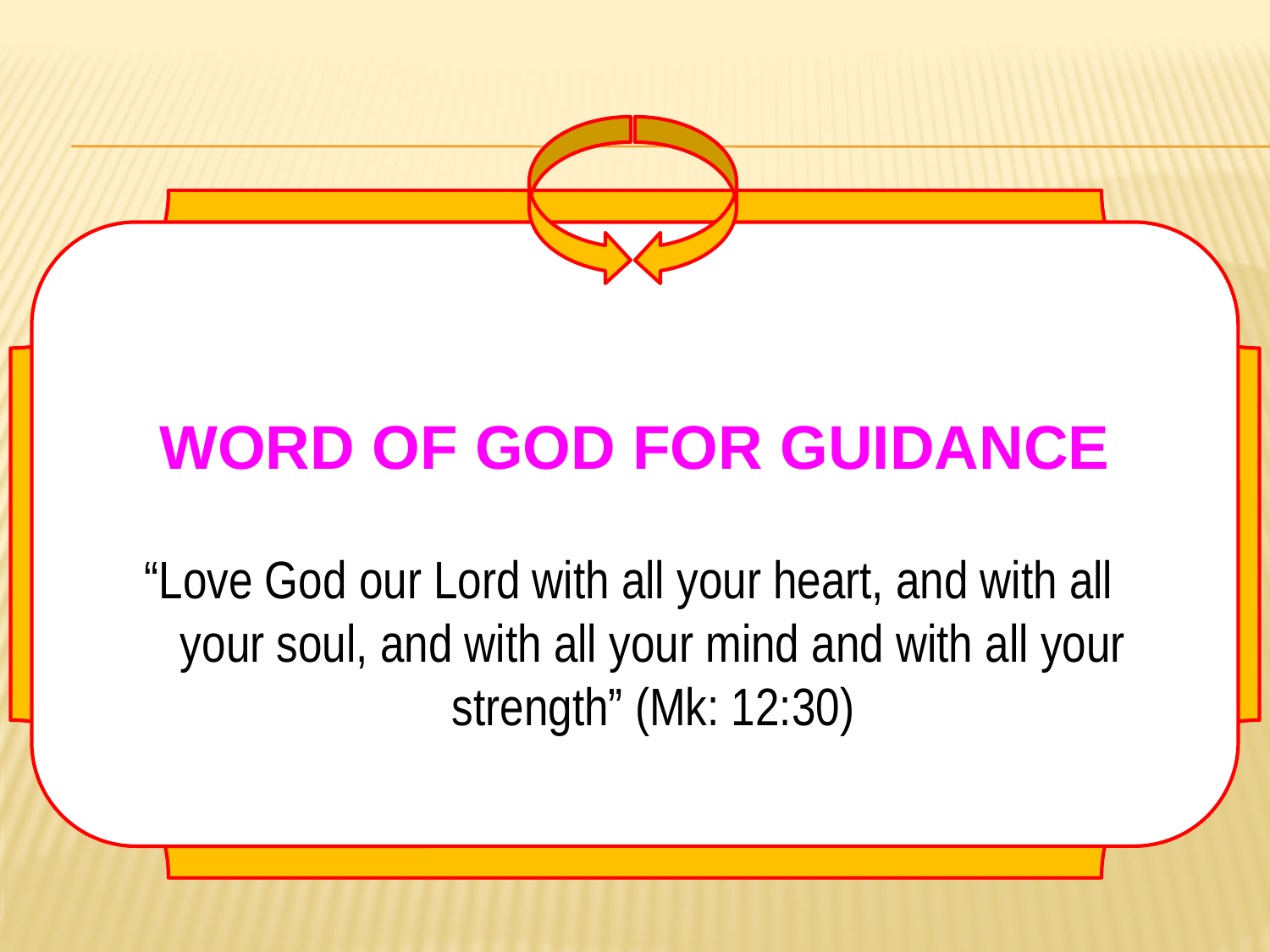

# WORD OF GOD FOR GUIDANCE
“Love God our Lord with all your heart, and with all your soul, and with all your mind and with all your strength” (Mk: 12:30)